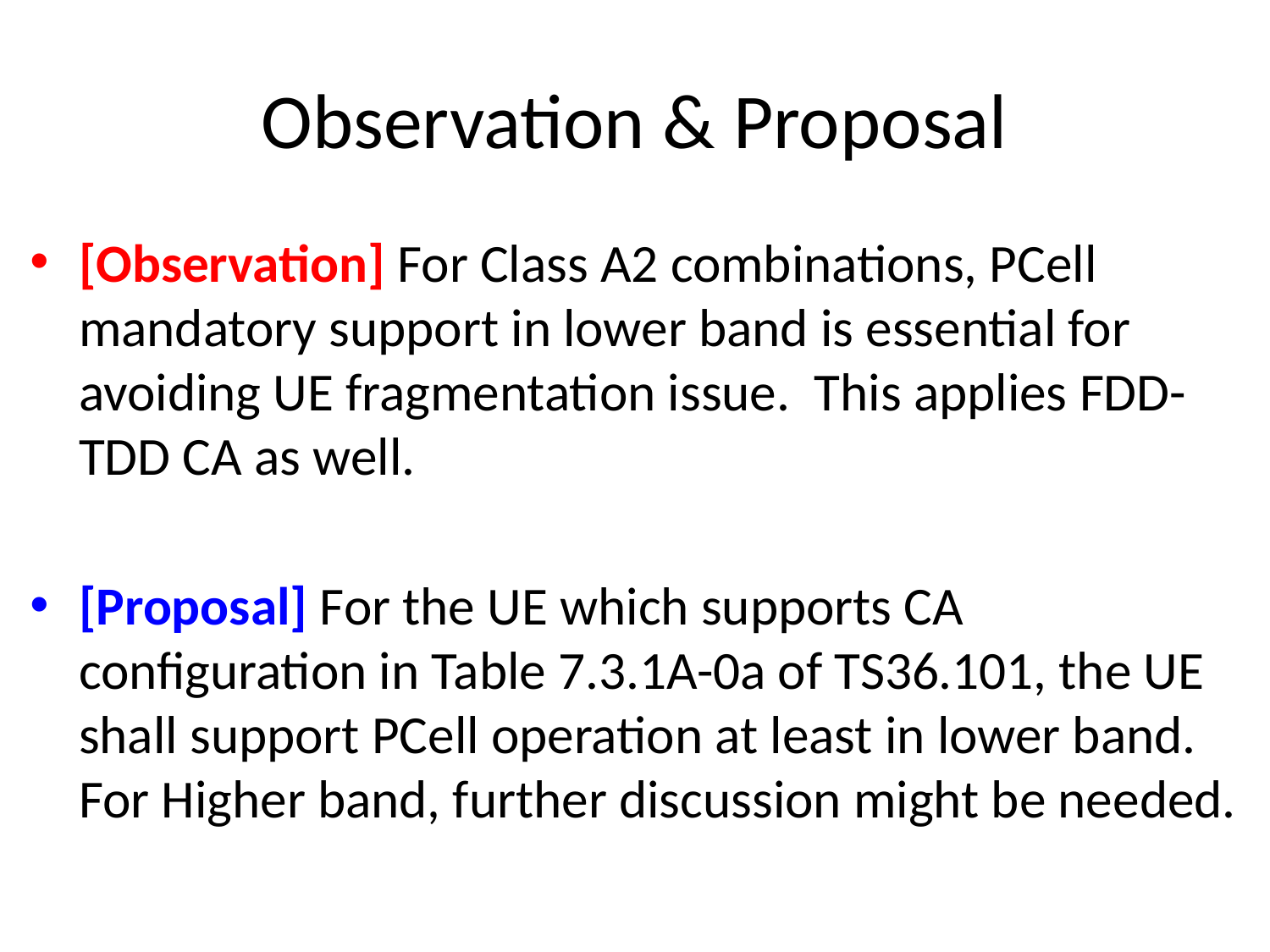

# Observation & Proposal
[Observation] For Class A2 combinations, PCell mandatory support in lower band is essential for avoiding UE fragmentation issue.  This applies FDD-TDD CA as well.

[Proposal] For the UE which supports CA configuration in Table 7.3.1A-0a of TS36.101, the UE shall support PCell operation at least in lower band.  For Higher band, further discussion might be needed.